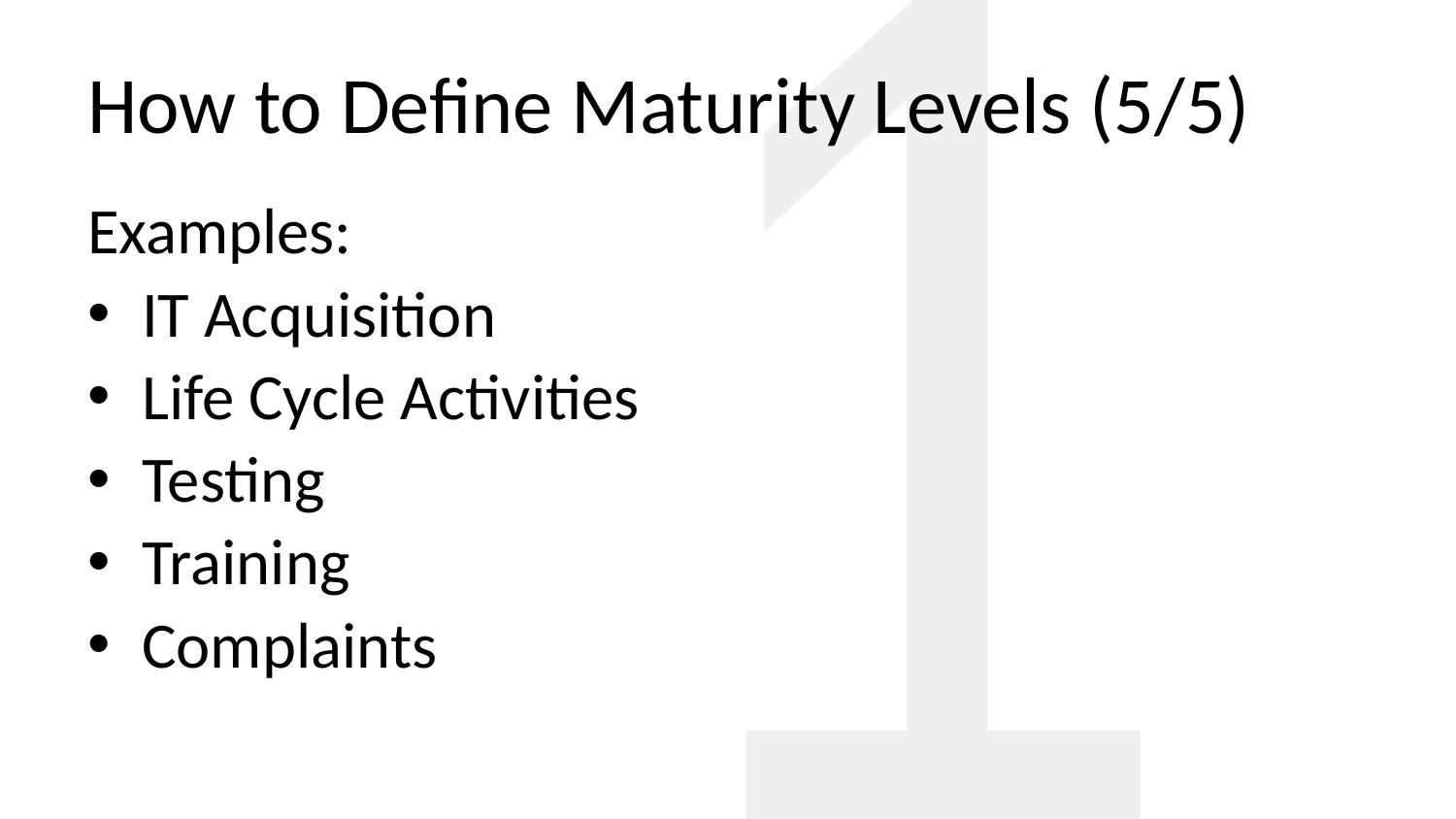

1
# How to Define Maturity Levels (5/5)
Examples:
IT Acquisition
Life Cycle Activities
Testing
Training
Complaints